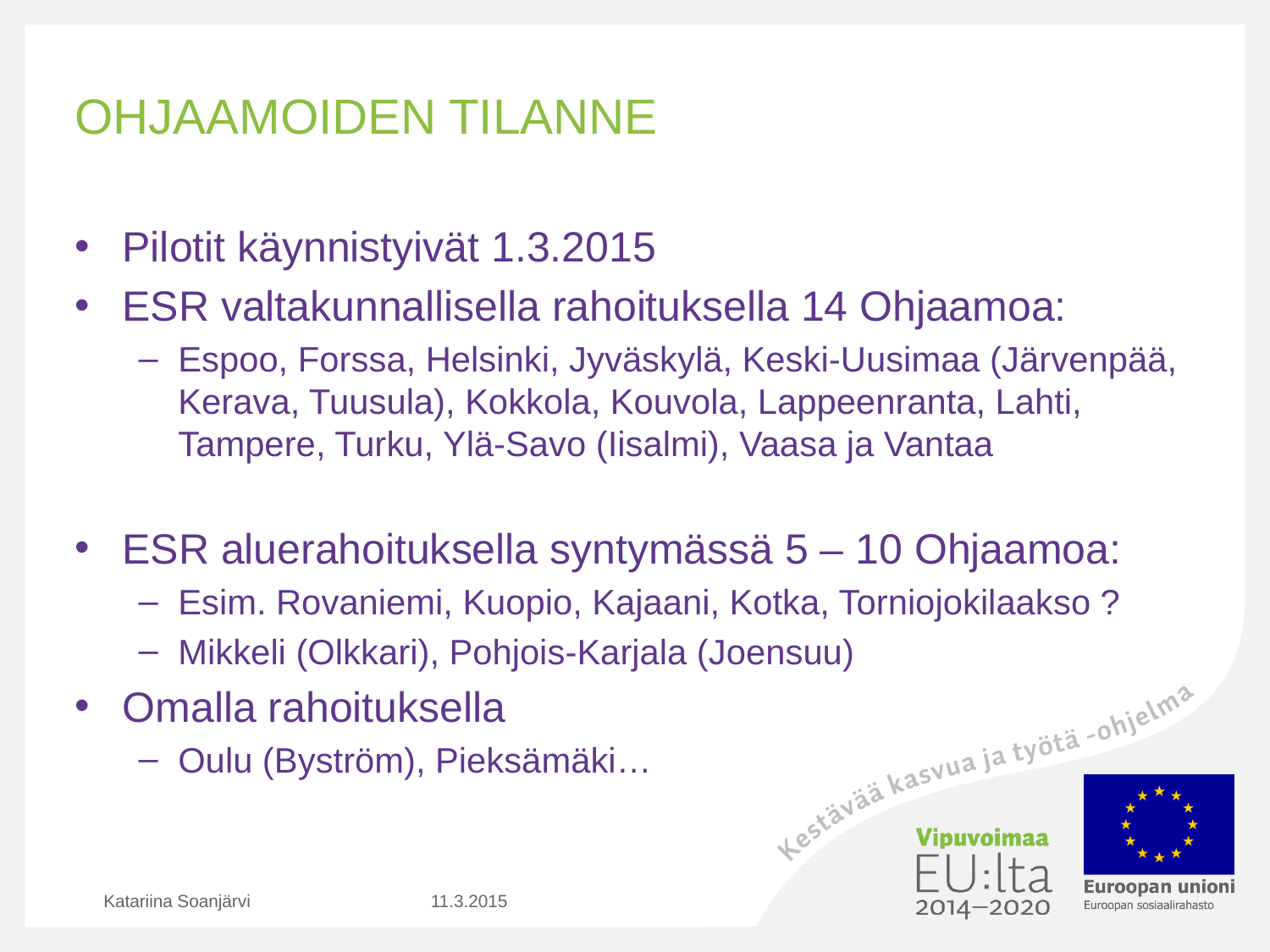

# OHJAAMOIDEN TILANNE
Pilotit käynnistyivät 1.3.2015
ESR valtakunnallisella rahoituksella 14 Ohjaamoa:
Espoo, Forssa, Helsinki, Jyväskylä, Keski-Uusimaa (Järvenpää, Kerava, Tuusula), Kokkola, Kouvola, Lappeenranta, Lahti, Tampere, Turku, Ylä-Savo (Iisalmi), Vaasa ja Vantaa

ESR aluerahoituksella syntymässä 5 – 10 Ohjaamoa:
Esim. Rovaniemi, Kuopio, Kajaani, Kotka, Torniojokilaakso ?
Mikkeli (Olkkari), Pohjois-Karjala (Joensuu)
Omalla rahoituksella
Oulu (Byström), Pieksämäki…
Katariina Soanjärvi
11.3.2015